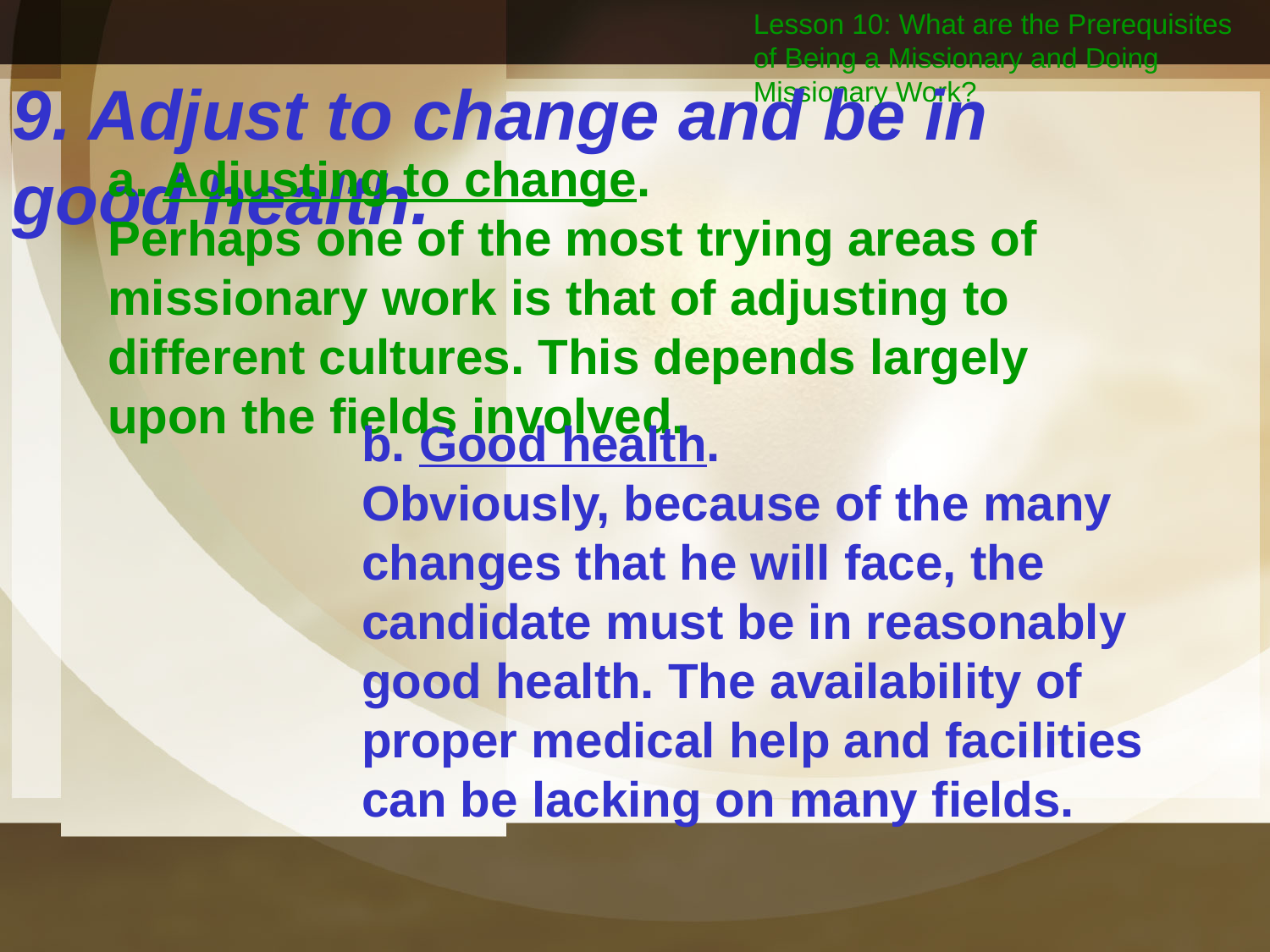

Lesson 10: What are the Prerequisites of Being a Missionary and Doing Missionary Work?
9. Adjust to change and be in good health.
a. Adjusting to change.
Perhaps one of the most trying areas of missionary work is that of adjusting to different cultures. This depends largely upon the fields involved.
b. Good health.
Obviously, because of the many changes that he will face, the candidate must be in reasonably good health. The availability of proper medical help and facilities can be lacking on many fields.